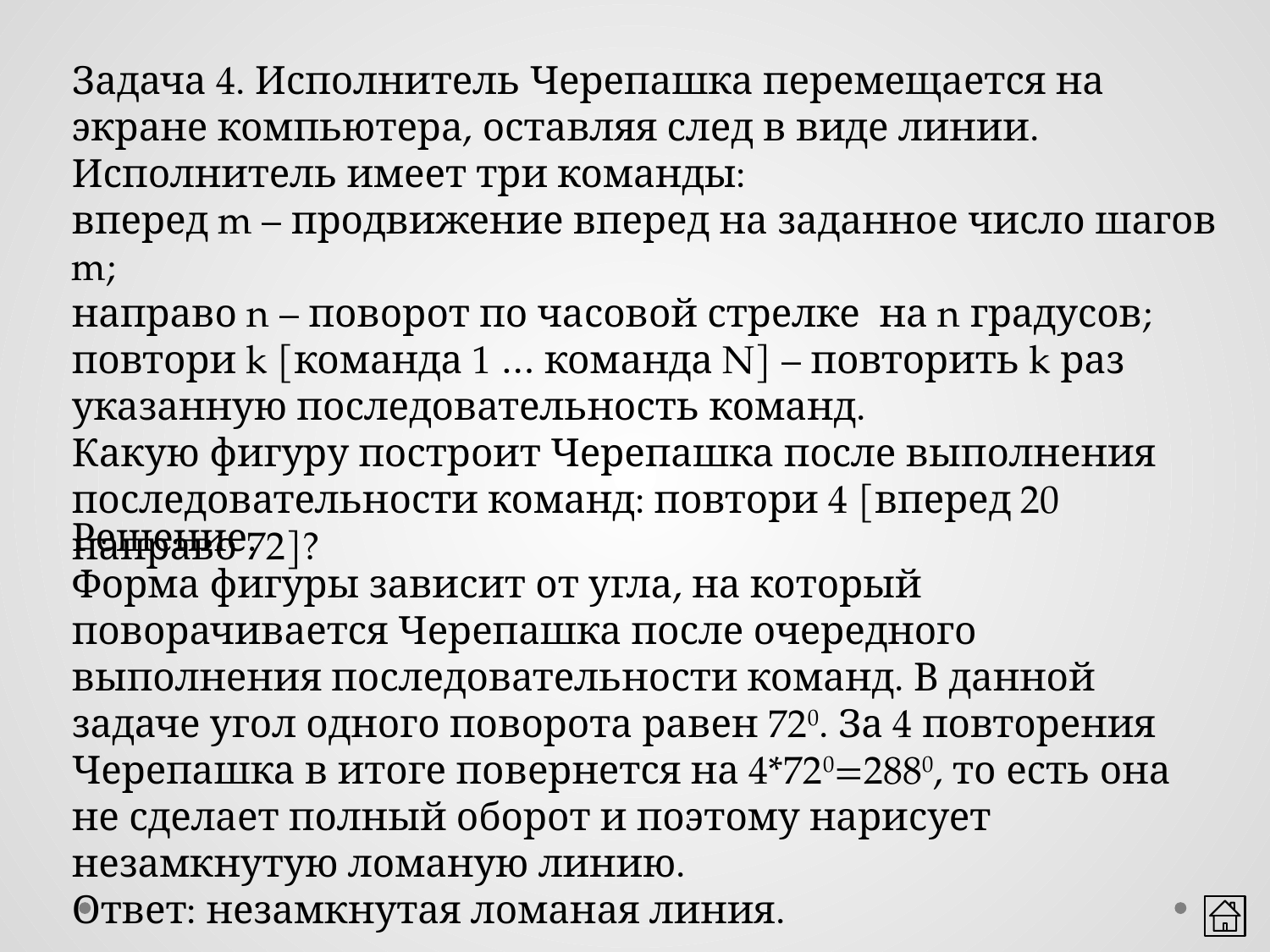

Задача 4. Исполнитель Черепашка перемещается на экране компьютера, оставляя след в виде линии. Исполнитель имеет три команды:
вперед m – продвижение вперед на заданное число шагов m;
направо n – поворот по часовой стрелке  на n градусов;
повтори k [команда 1 … команда N] – повторить k раз указанную последовательность команд.
Какую фигуру построит Черепашка после выполнения последовательности команд: повтори 4 [вперед 20 направо 72]?
Решение.
Форма фигуры зависит от угла, на который поворачивается Черепашка после очередного выполнения последовательности команд. В данной задаче угол одного поворота равен 720. За 4 повторения Черепашка в итоге повернется на 4*720=2880, то есть она не сделает полный оборот и поэтому нарисует незамкнутую ломаную линию.
Ответ: незамкнутая ломаная линия.